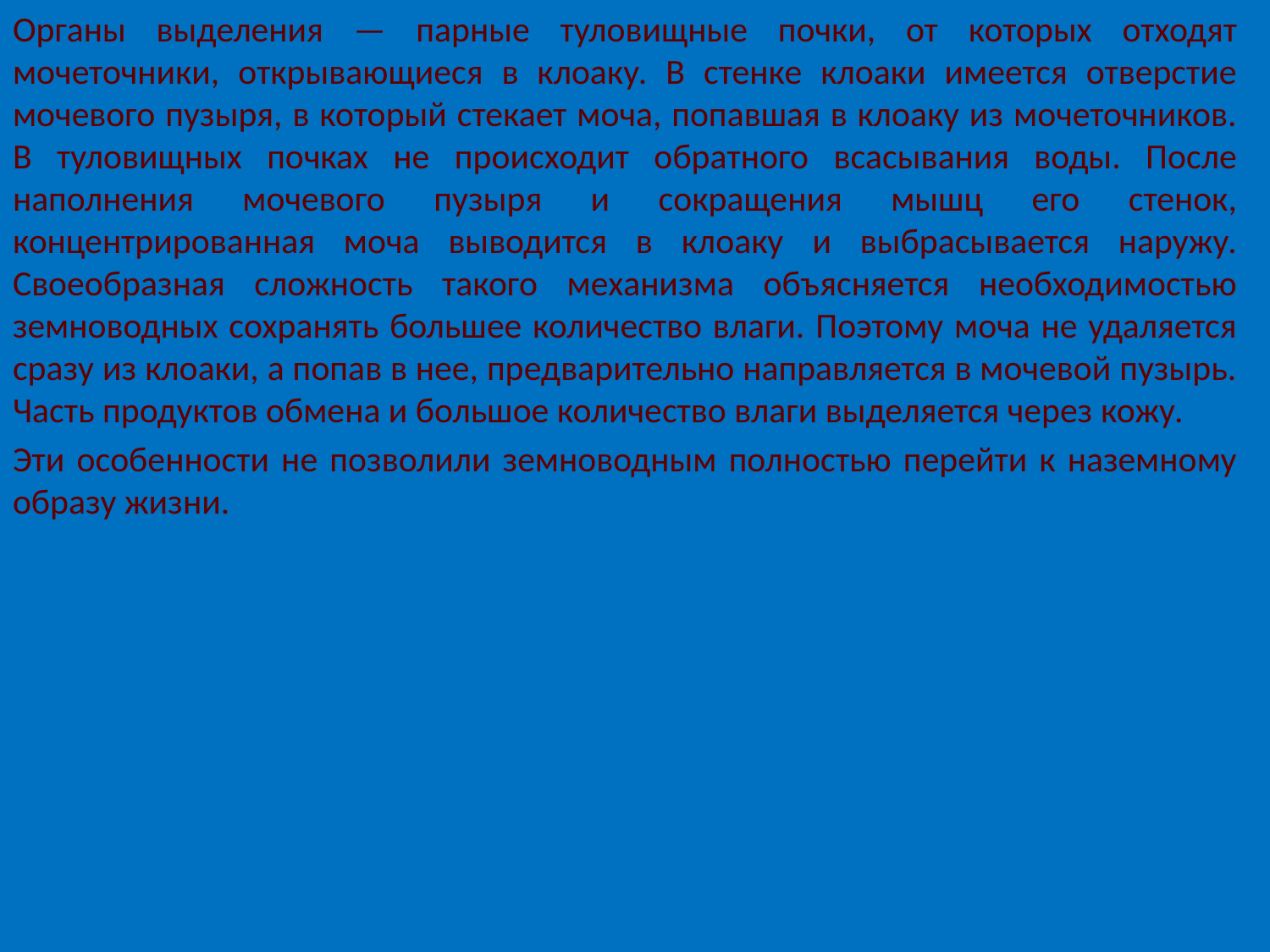

Органы выделения — парные туловищные почки, от которых отходят мочеточники, открывающиеся в клоаку. В стенке клоаки имеется отверстие мочевого пузыря, в который стекает моча, попавшая в клоаку из мочеточников. В туловищных почках не происходит обратного всасывания воды. После наполнения мочевого пузыря и сокращения мышц его стенок, концентрированная моча выводится в клоаку и выбрасывается наружу. Своеобразная сложность такого механизма объясняется необходимостью земноводных сохранять большее количество влаги. Поэтому моча не удаляется сразу из клоаки, а попав в нее, предварительно направляется в мочевой пузырь. Часть продуктов обмена и большое количество влаги выделяется через кожу.
Эти особенности не позволили земноводным полностью перейти к наземному образу жизни.